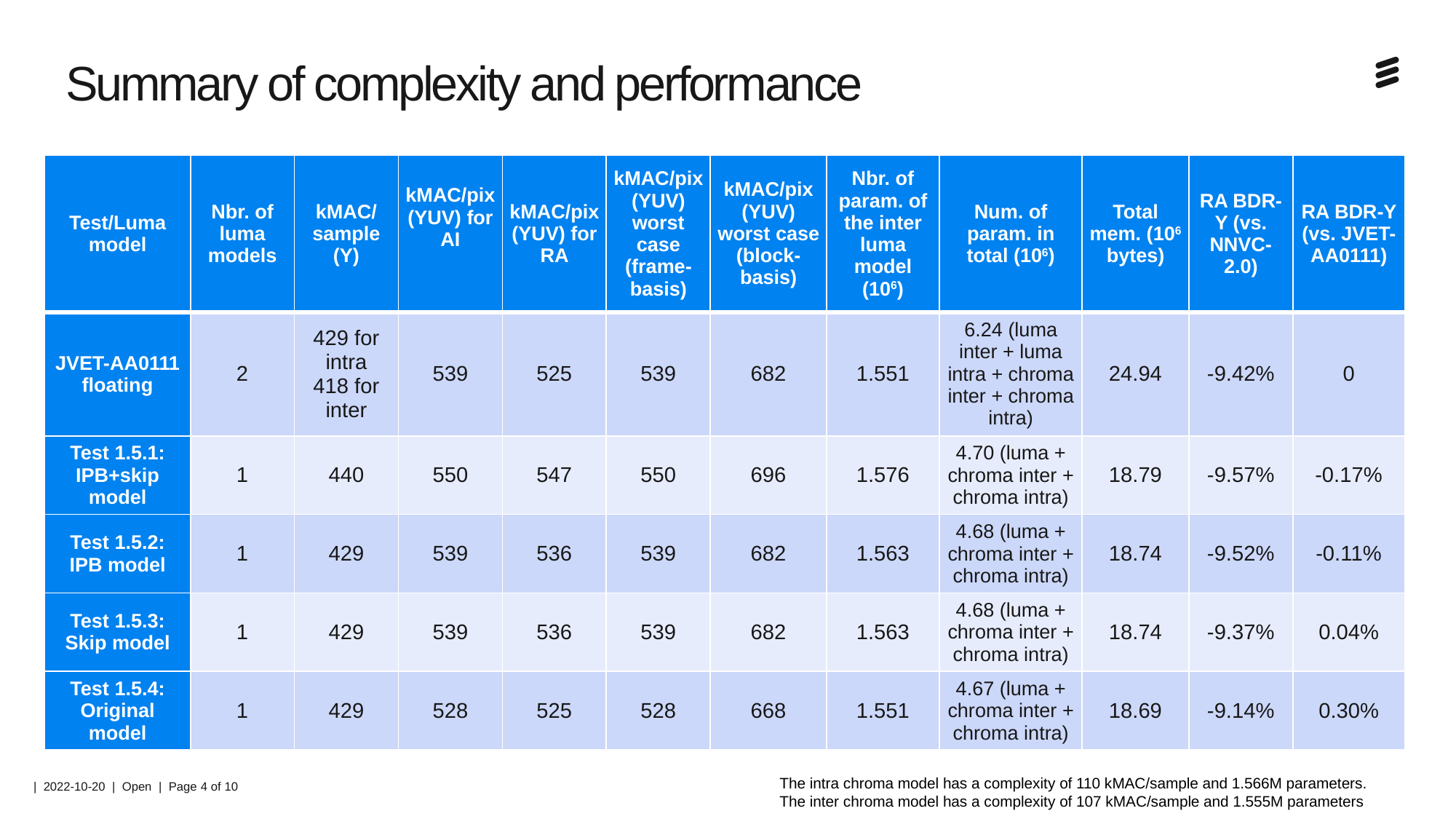

# Summary of complexity and performance
| Test/Luma model | Nbr. of luma models | kMAC/ sample (Y) | kMAC/pix (YUV) for AI | kMAC/pix (YUV) for RA | kMAC/pix (YUV) worst case (frame-basis) | kMAC/pix (YUV) worst case (block-basis) | Nbr. of param. of the inter luma model (106) | Num. of param. in total (106) | Total mem. (106 bytes) | RA BDR-Y (vs. NNVC-2.0) | RA BDR-Y (vs. JVET-AA0111) |
| --- | --- | --- | --- | --- | --- | --- | --- | --- | --- | --- | --- |
| JVET-AA0111 floating | 2 | 429 for intra 418 for inter | 539 | 525 | 539 | 682 | 1.551 | 6.24 (luma inter + luma intra + chroma inter + chroma intra) | 24.94 | -9.42% | 0 |
| Test 1.5.1: IPB+skip model | 1 | 440 | 550 | 547 | 550 | 696 | 1.576 | 4.70 (luma + chroma inter + chroma intra) | 18.79 | -9.57% | -0.17% |
| Test 1.5.2: IPB model | 1 | 429 | 539 | 536 | 539 | 682 | 1.563 | 4.68 (luma + chroma inter + chroma intra) | 18.74 | -9.52% | -0.11% |
| Test 1.5.3: Skip model | 1 | 429 | 539 | 536 | 539 | 682 | 1.563 | 4.68 (luma + chroma inter + chroma intra) | 18.74 | -9.37% | 0.04% |
| Test 1.5.4: Original model | 1 | 429 | 528 | 525 | 528 | 668 | 1.551 | 4.67 (luma + chroma inter + chroma intra) | 18.69 | -9.14% | 0.30% |
The intra chroma model has a complexity of 110 kMAC/sample and 1.566M parameters.
The inter chroma model has a complexity of 107 kMAC/sample and 1.555M parameters